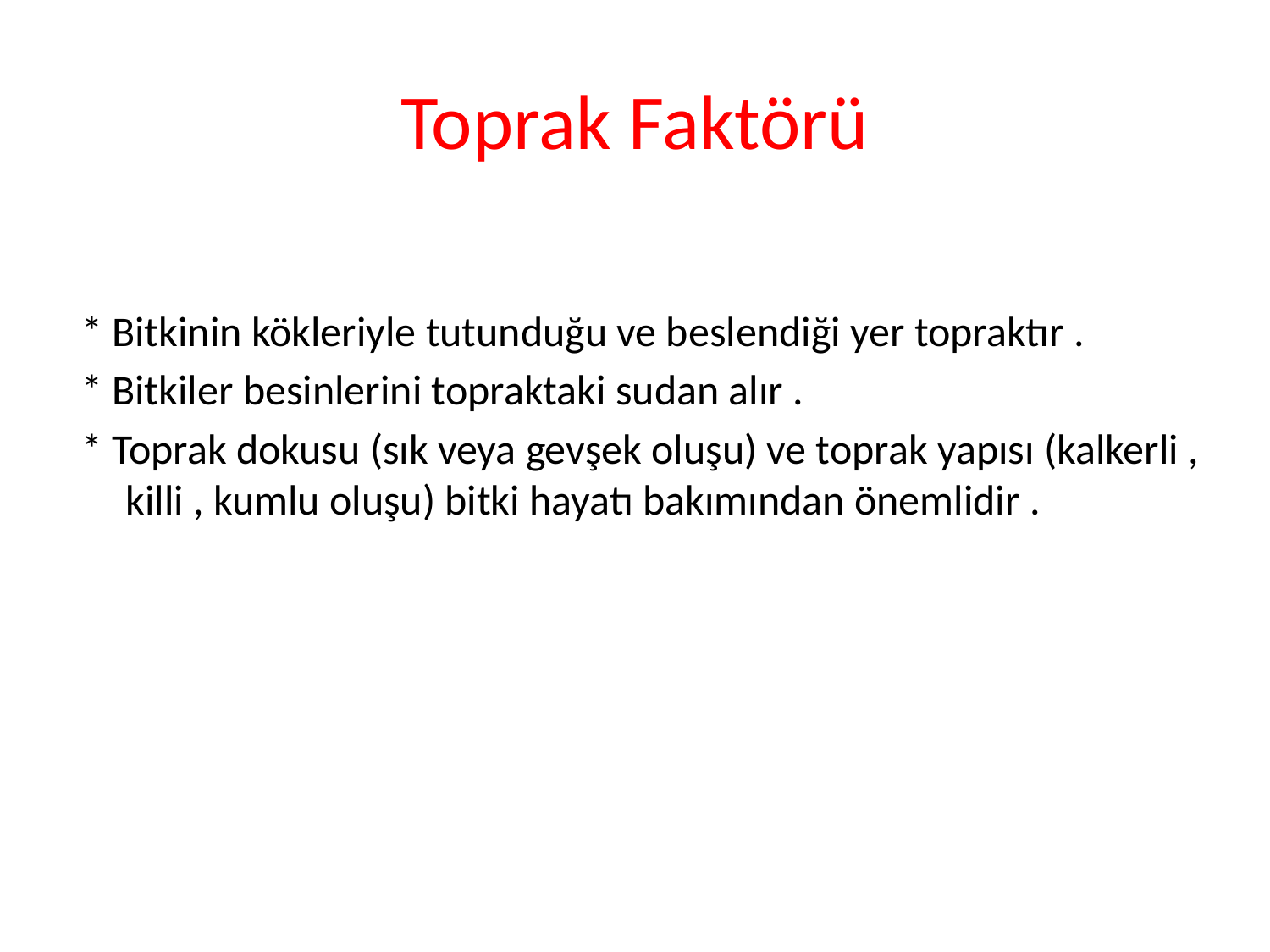

# Toprak Faktörü
  * Bitkinin kökleriyle tutunduğu ve beslendiği yer topraktır .
  * Bitkiler besinlerini topraktaki sudan alır .
  * Toprak dokusu (sık veya gevşek oluşu) ve toprak yapısı (kalkerli , killi , kumlu oluşu) bitki hayatı bakımından önemlidir .